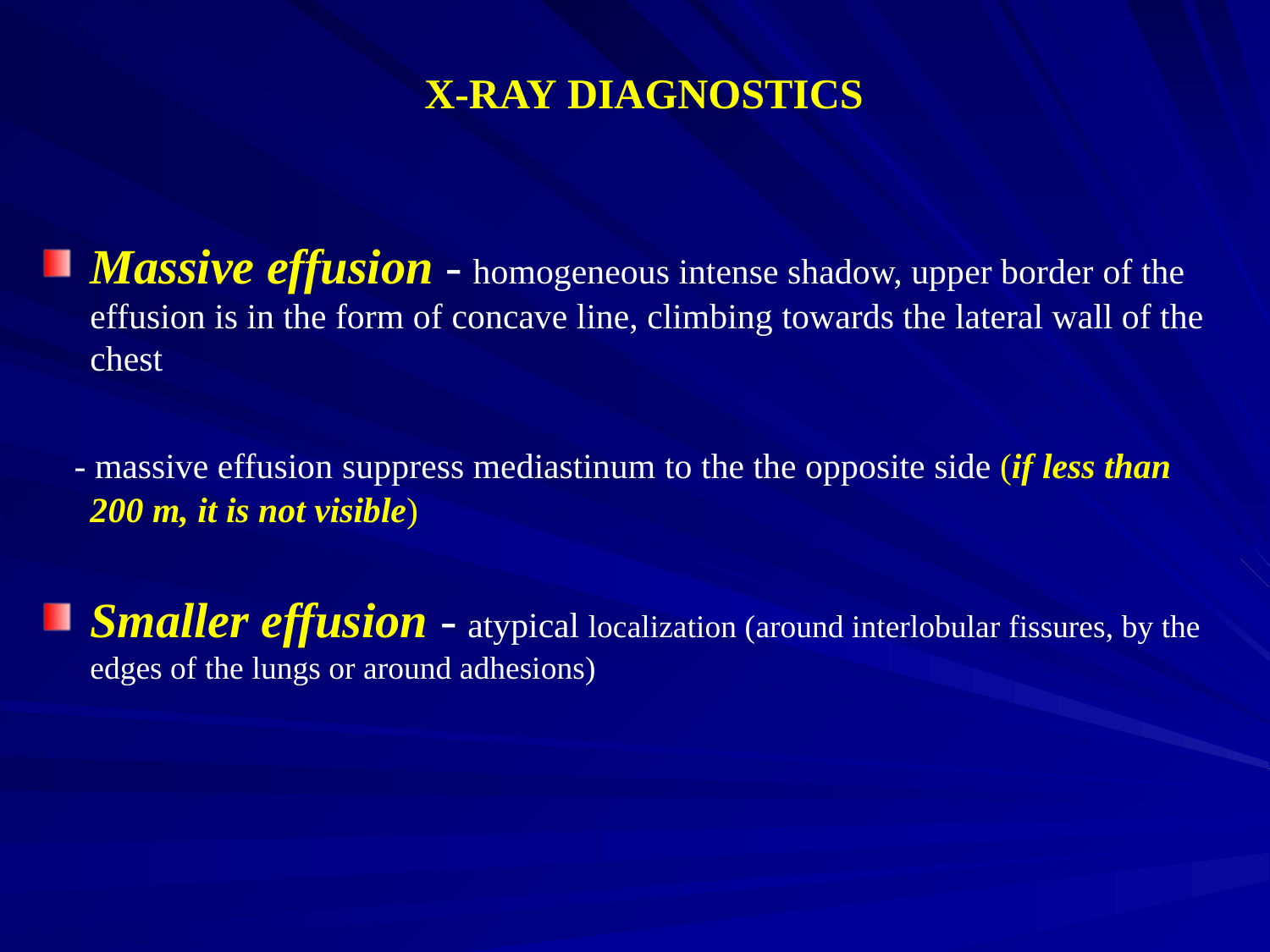

# X-RAY DIAGNOSTICS
Massive effusion - homogeneous intense shadow, upper border of the effusion is in the form of concave line, climbing towards the lateral wall of the chest

   - massive effusion suppress mediastinum to the the opposite side (if less than 200 m, it is not visible)

Smaller effusion - atypical localization (around interlobular fissures, by the edges of the lungs or around adhesions)